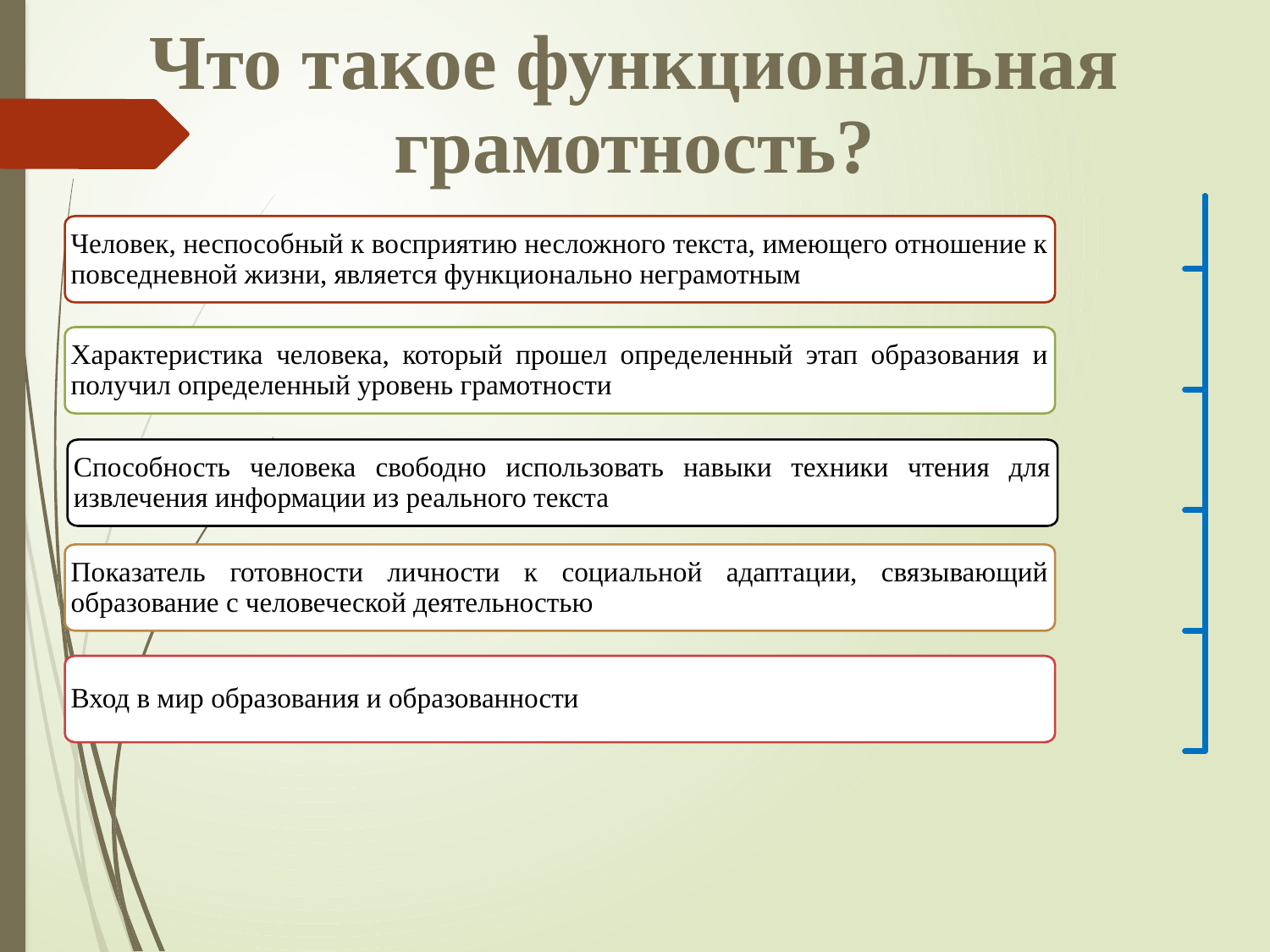

Что такое функциональная грамотность?

Человек, неспособный к восприятию несложного текста, имеющего отношение к повседневной жизни, является функционально неграмотным
Характеристика человека, который прошел определенный этап образования и получил определенный уровень грамотности
Способность человека свободно использовать навыки техники чтения для извлечения информации из реального текста
Показатель готовности личности к социальной адаптации, связывающий образование с человеческой деятельностью
Вход в мир образования и образованности